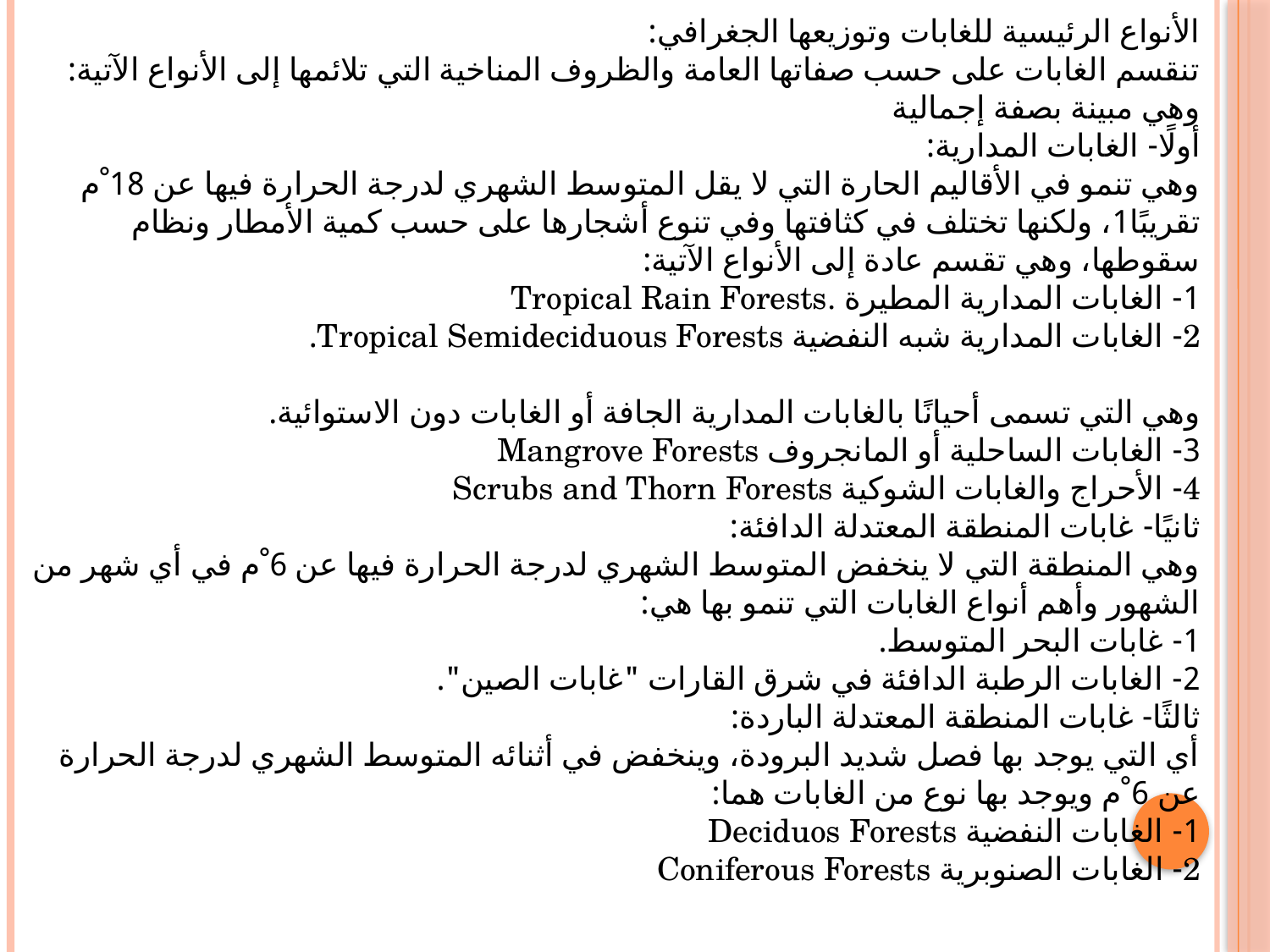

الأنواع الرئيسية للغابات وتوزيعها الجغرافي:
تنقسم الغابات على حسب صفاتها العامة والظروف المناخية التي تلائمها إلى الأنواع الآتية: وهي مبينة بصفة إجمالية
أولًا- الغابات المدارية:
وهي تنمو في الأقاليم الحارة التي لا يقل المتوسط الشهري لدرجة الحرارة فيها عن 18 ْم تقريبًا1، ولكنها تختلف في كثافتها وفي تنوع أشجارها على حسب كمية الأمطار ونظام سقوطها، وهي تقسم عادة إلى الأنواع الآتية:
1- الغابات المدارية المطيرة Tropical Rain Forests.
2- الغابات المدارية شبه النفضية Tropical Semideciduous Forests.
وهي التي تسمى أحيانًا بالغابات المدارية الجافة أو الغابات دون الاستوائية.
3- الغابات الساحلية أو المانجروف Mangrove Forests
4- الأحراج والغابات الشوكية Scrubs and Thorn Forests
ثانيًا- غابات المنطقة المعتدلة الدافئة:
وهي المنطقة التي لا ينخفض المتوسط الشهري لدرجة الحرارة فيها عن 6 ْم في أي شهر من الشهور وأهم أنواع الغابات التي تنمو بها هي:
1- غابات البحر المتوسط.
2- الغابات الرطبة الدافئة في شرق القارات "غابات الصين".
ثالثًا- غابات المنطقة المعتدلة الباردة:
أي التي يوجد بها فصل شديد البرودة، وينخفض في أثنائه المتوسط الشهري لدرجة الحرارة عن 6 ْم ويوجد بها نوع من الغابات هما:
1- الغابات النفضية Deciduos Forests
2- الغابات الصنوبرية Coniferous Forests
#